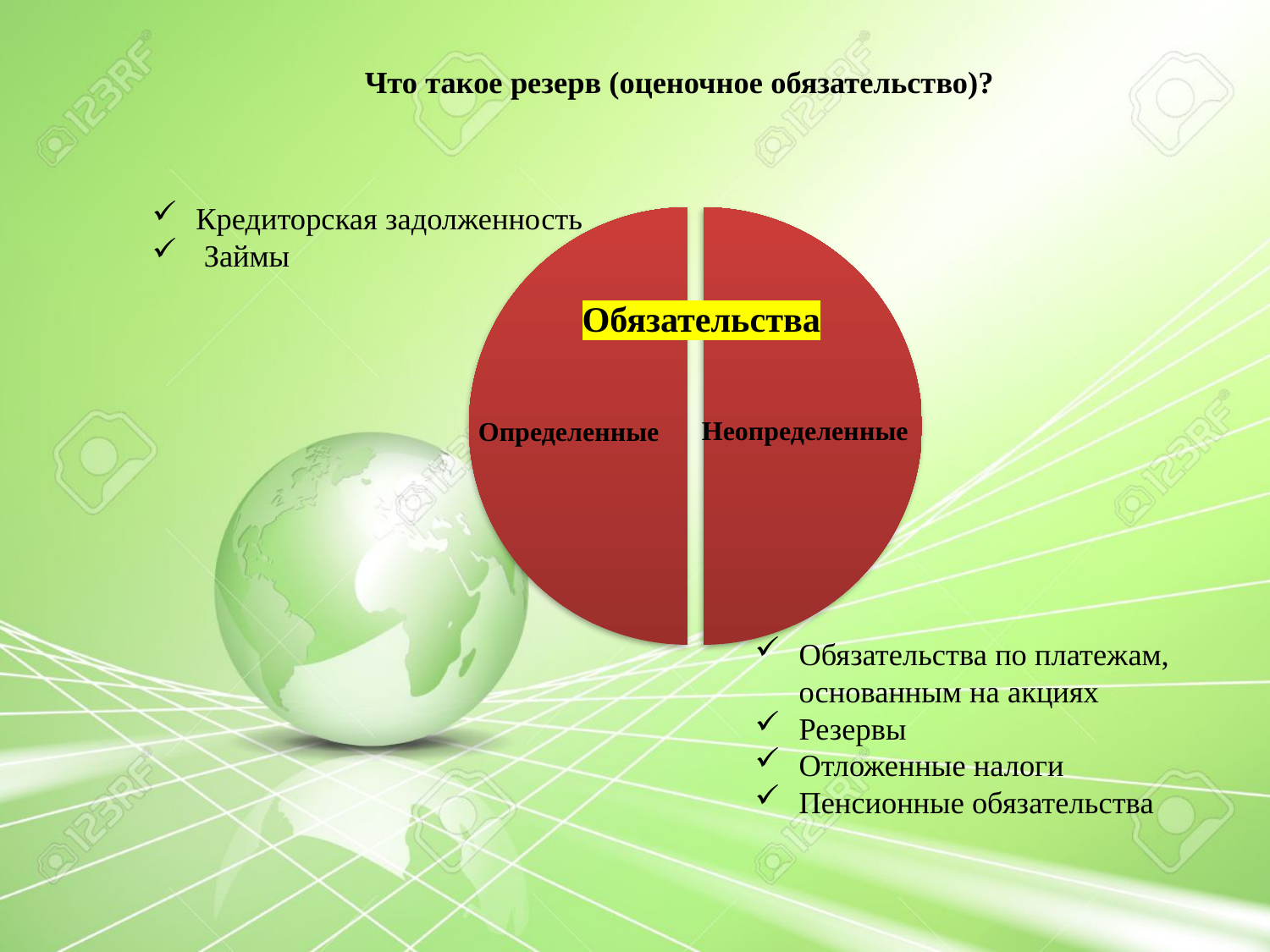

Что такое резерв (оценочное обязательство)?

Кредиторская задолженность
 Займы
Обязательства
Неопределенные
Определенные
Обязательства по платежам, основанным на акциях
Резервы
Отложенные налоги
Пенсионные обязательства